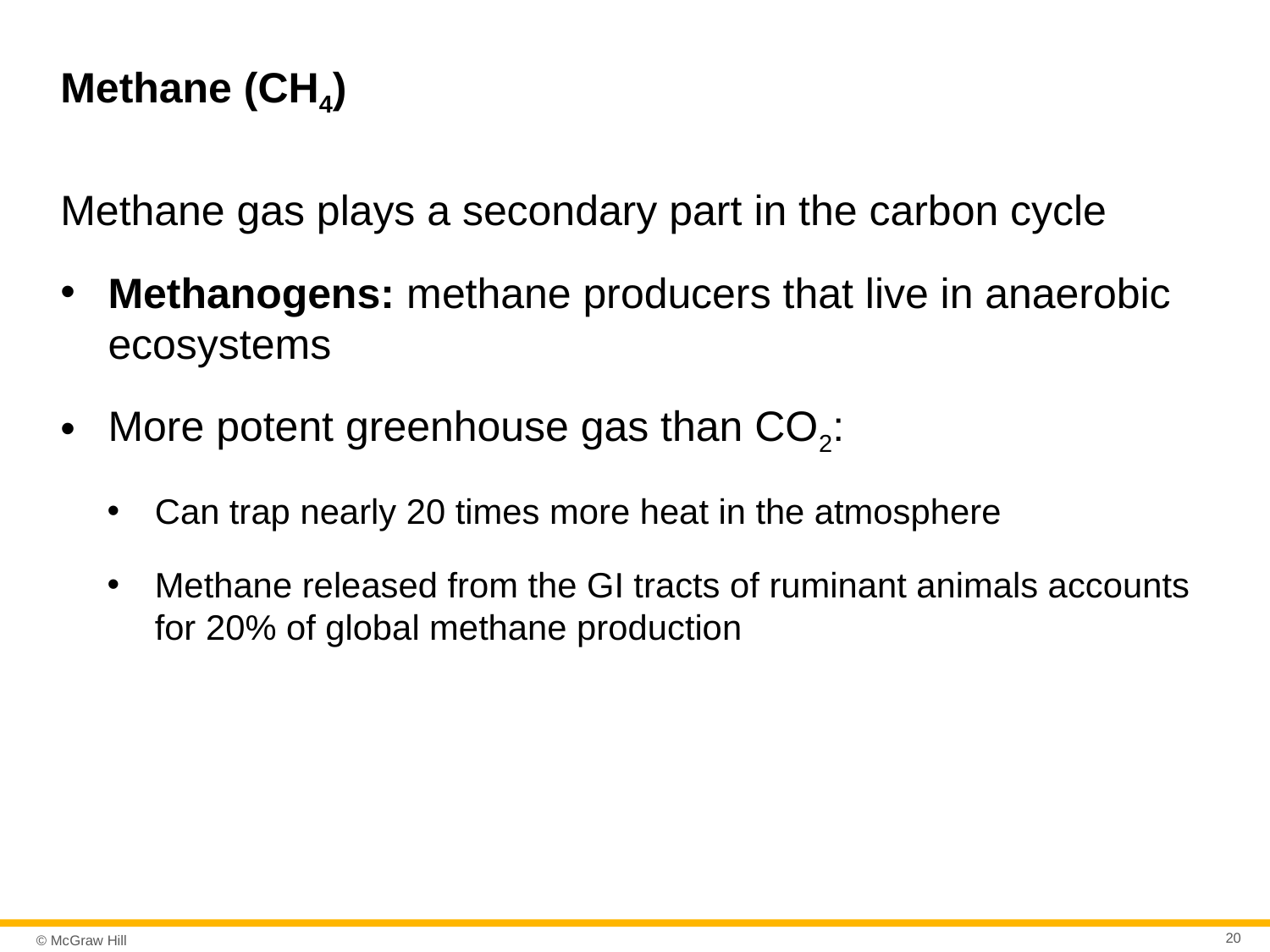

# Methane (CH4)
Methane gas plays a secondary part in the carbon cycle
Methanogens: methane producers that live in anaerobic ecosystems
More potent greenhouse gas than CO2:
Can trap nearly 20 times more heat in the atmosphere
Methane released from the GI tracts of ruminant animals accounts for 20% of global methane production